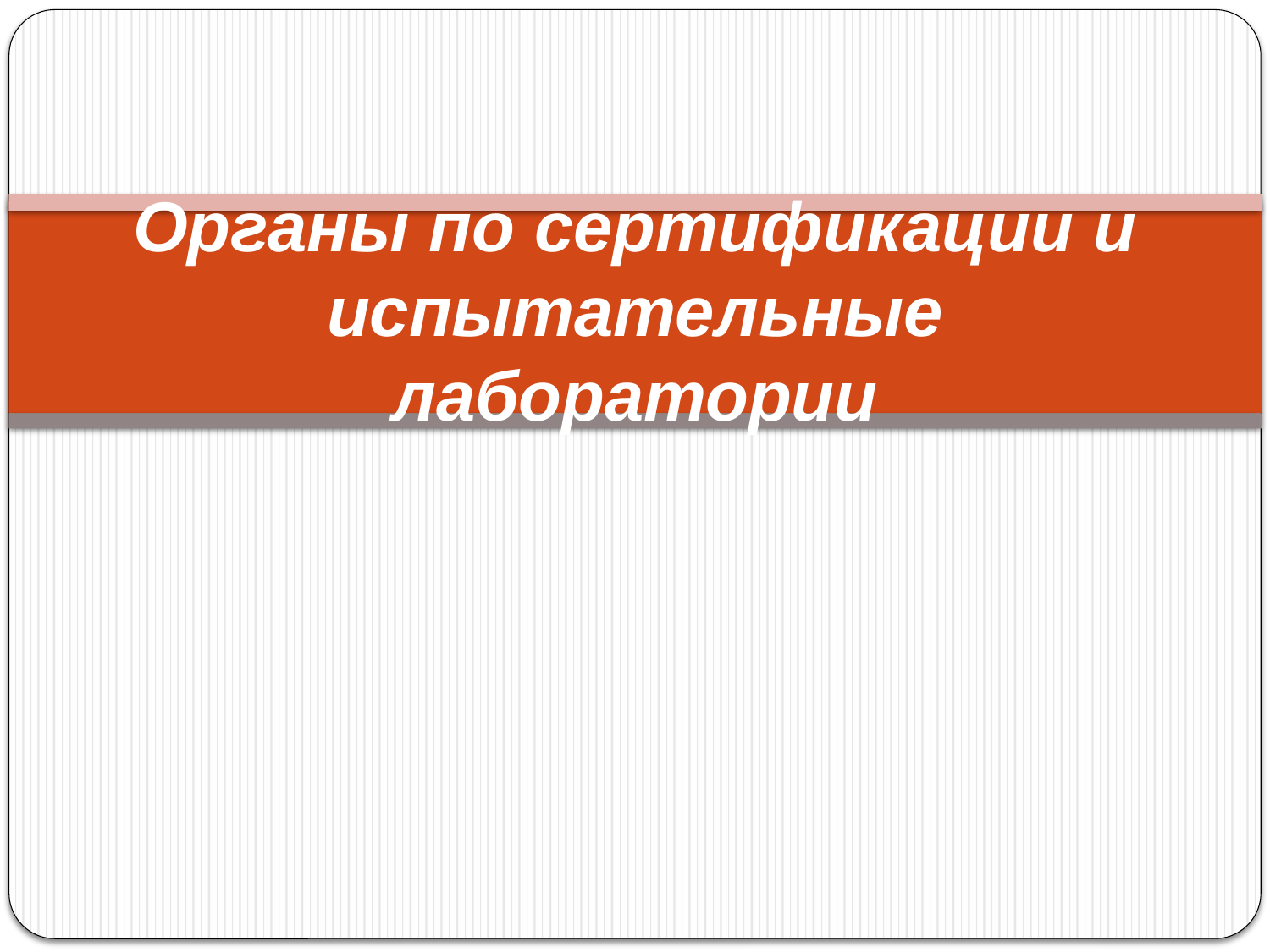

# Органы по сертификации и испытательные лаборатории